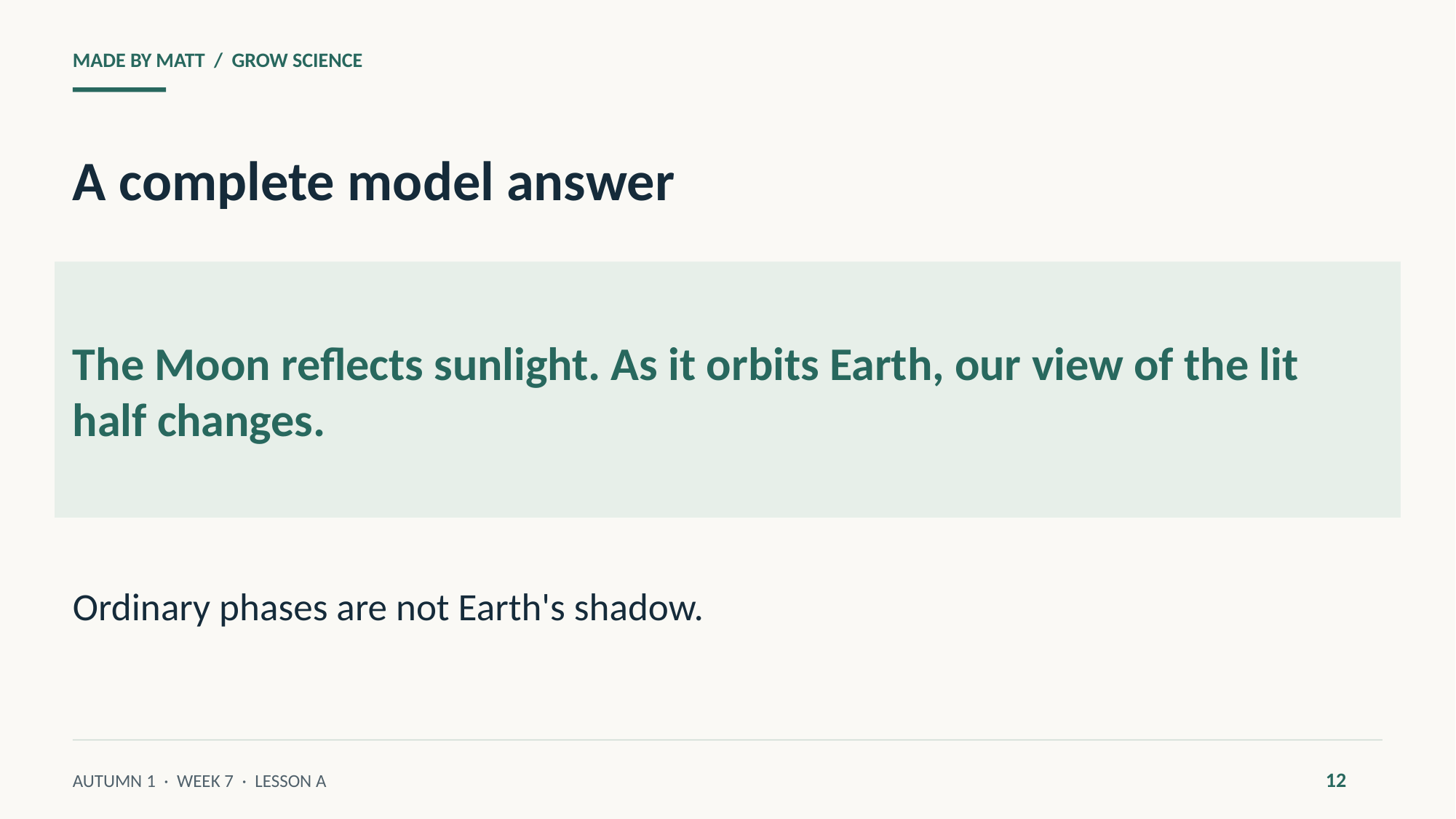

MADE BY MATT  /  GROW SCIENCE

A complete model answer
The Moon reflects sunlight. As it orbits Earth, our view of the lit half changes.
Ordinary phases are not Earth's shadow.

12
AUTUMN 1  ·  WEEK 7  ·  LESSON A